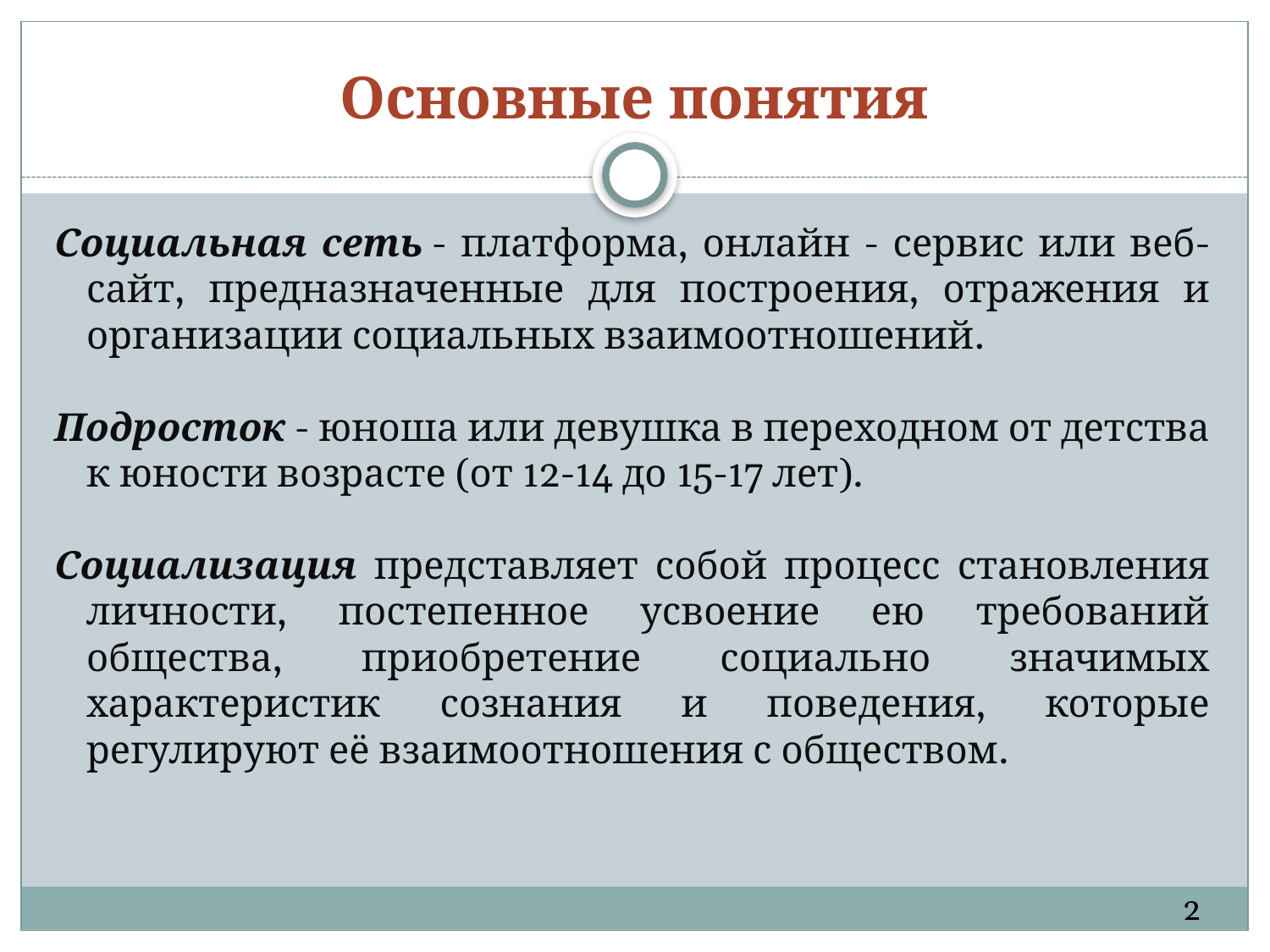

# Основные понятия
Социальная сеть - платформа, онлайн - сервис или веб-сайт, предназначенные для построения, отражения и организации социальных взаимоотношений.

Подросток - юноша или девушка в переходном от детства к юности возрасте (от 12-14 до 15-17 лет).

Социализация представляет собой процесс становления личности, постепенное усвоение ею требований общества, приобретение социально значимых характеристик сознания и поведения, которые регулируют её взаимоотношения с обществом.

2